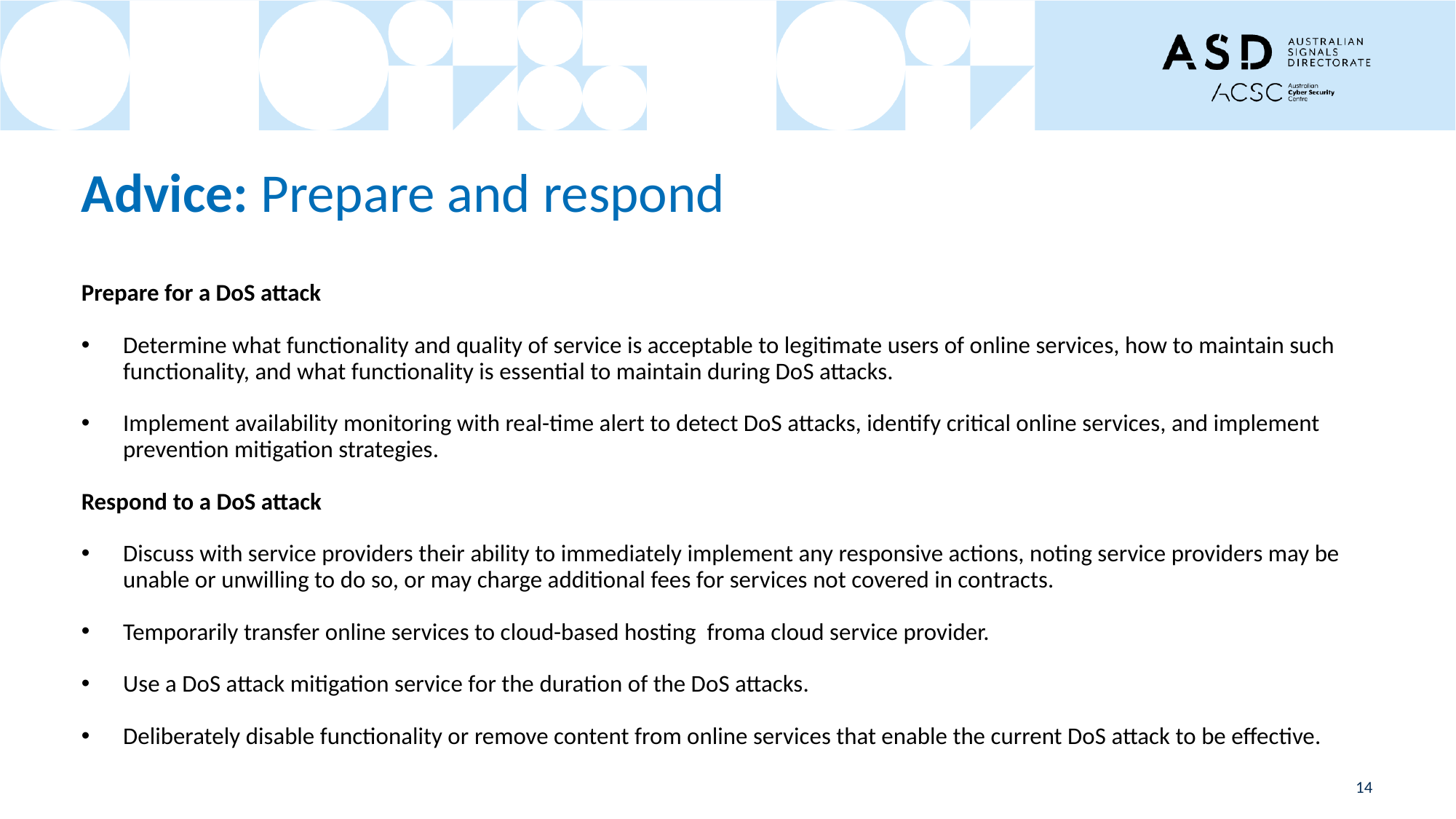

# Advice: Prepare and respond
Prepare for a DoS attack
Determine what functionality and quality of service is acceptable to legitimate users of online services, how to maintain such functionality, and what functionality is essential to maintain during DoS attacks.
Implement availability monitoring with real-time alert to detect DoS attacks, identify critical online services, and implement prevention mitigation strategies.
Respond to a DoS attack
Discuss with service providers their ability to immediately implement any responsive actions, noting service providers may be unable or unwilling to do so, or may charge additional fees for services not covered in contracts.
Temporarily transfer online services to cloud-based hosting  froma cloud service provider.
Use a DoS attack mitigation service for the duration of the DoS attacks.
Deliberately disable functionality or remove content from online services that enable the current DoS attack to be effective.
14